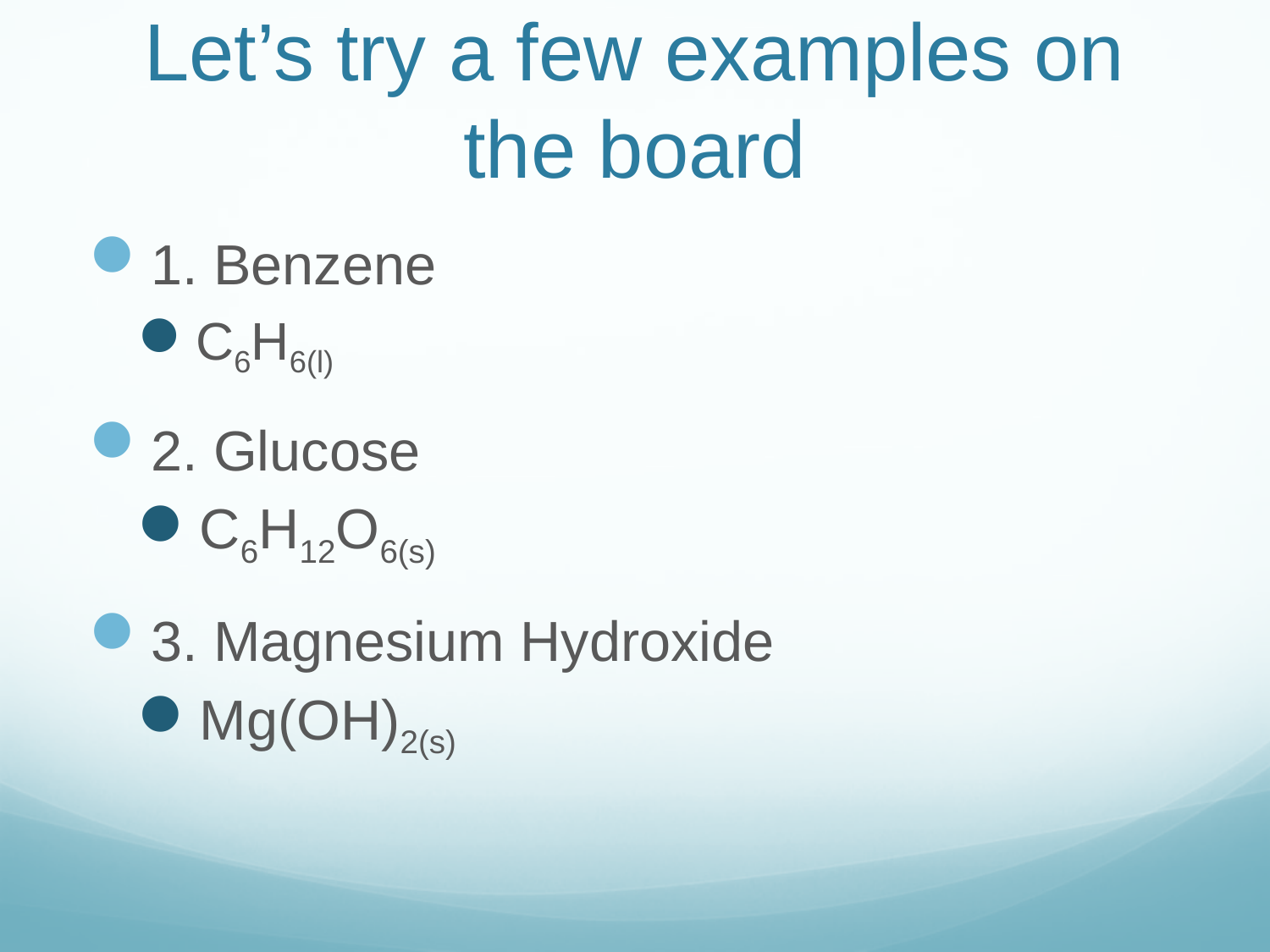

# Let’s try a few examples on the board
1. Benzene
C6H6(l)
2. Glucose
C6H12O6(s)
3. Magnesium Hydroxide
Mg(OH)2(s)